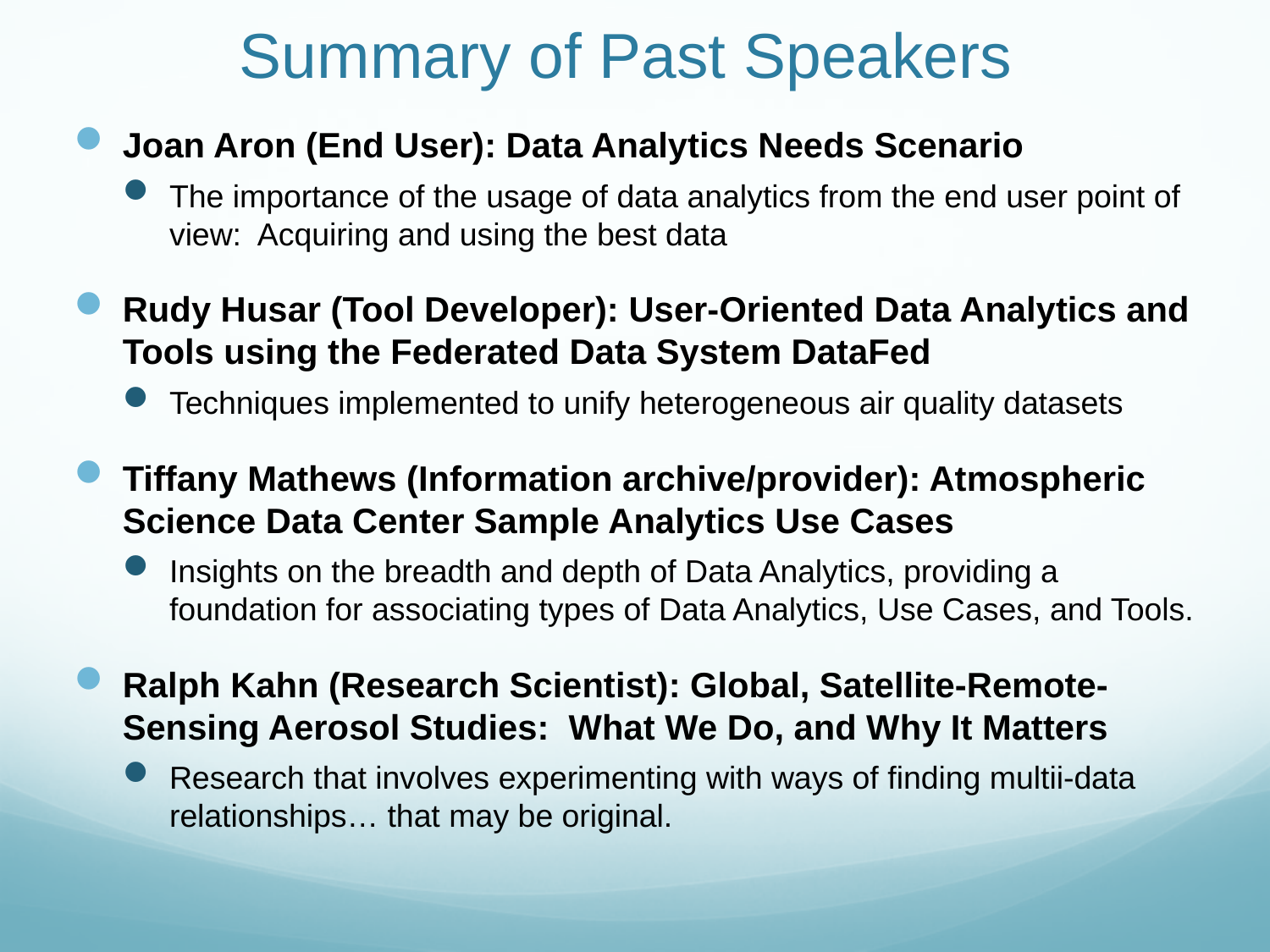

# Summary of Past Speakers
Joan Aron (End User): Data Analytics Needs Scenario
The importance of the usage of data analytics from the end user point of view:  Acquiring and using the best data
Rudy Husar (Tool Developer): User-Oriented Data Analytics and Tools using the Federated Data System DataFed
Techniques implemented to unify heterogeneous air quality datasets
Tiffany Mathews (Information archive/provider): Atmospheric Science Data Center Sample Analytics Use Cases
Insights on the breadth and depth of Data Analytics, providing a foundation for associating types of Data Analytics, Use Cases, and Tools.
Ralph Kahn (Research Scientist): Global, Satellite-Remote-Sensing Aerosol Studies:  What We Do, and Why It Matters
Research that involves experimenting with ways of finding multii-data relationships… that may be original.